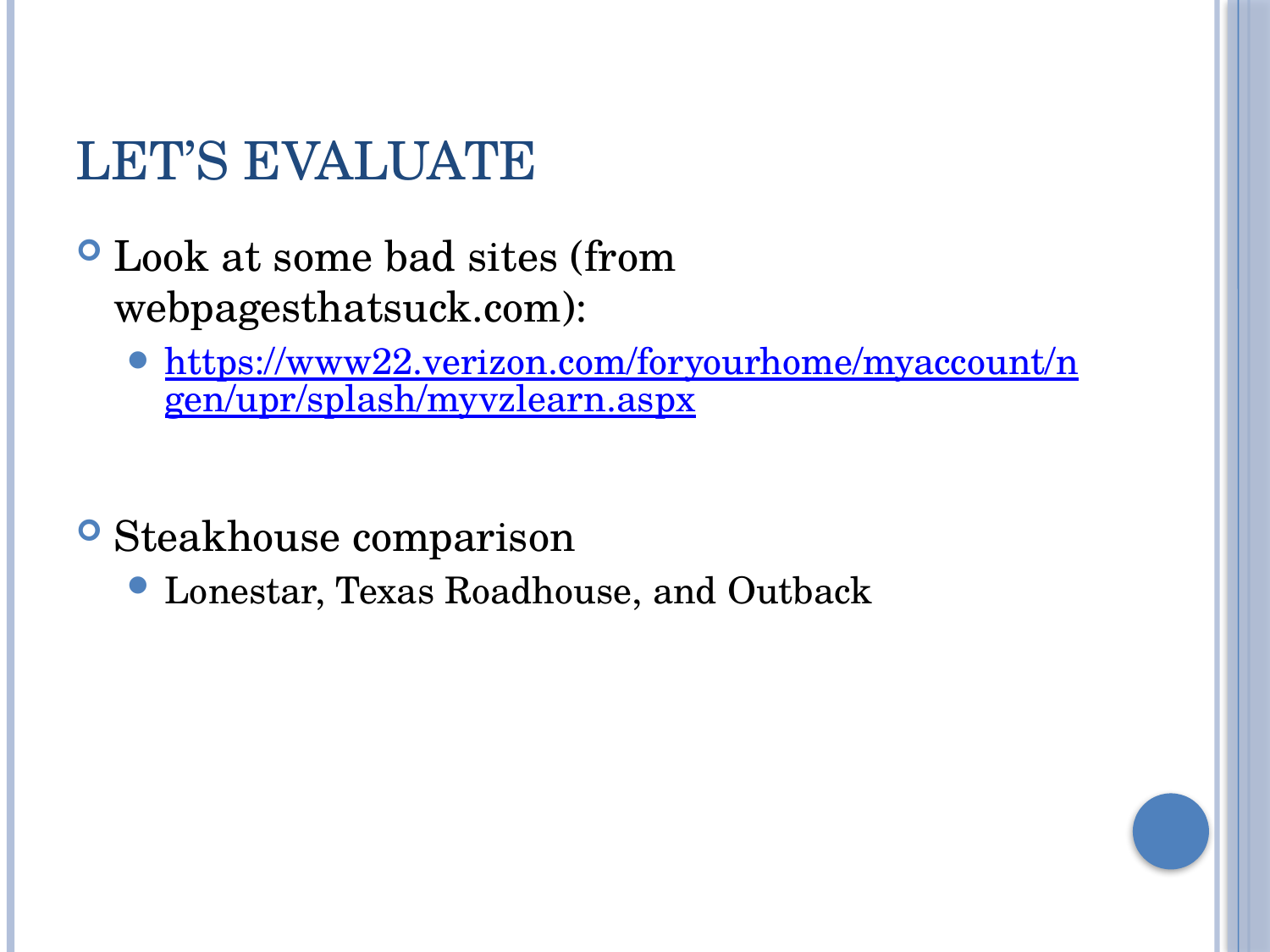

# Let’s evaluate
Look at some bad sites (from webpagesthatsuck.com):
https://www22.verizon.com/foryourhome/myaccount/ngen/upr/splash/myvzlearn.aspx

Steakhouse comparison
Lonestar, Texas Roadhouse, and Outback